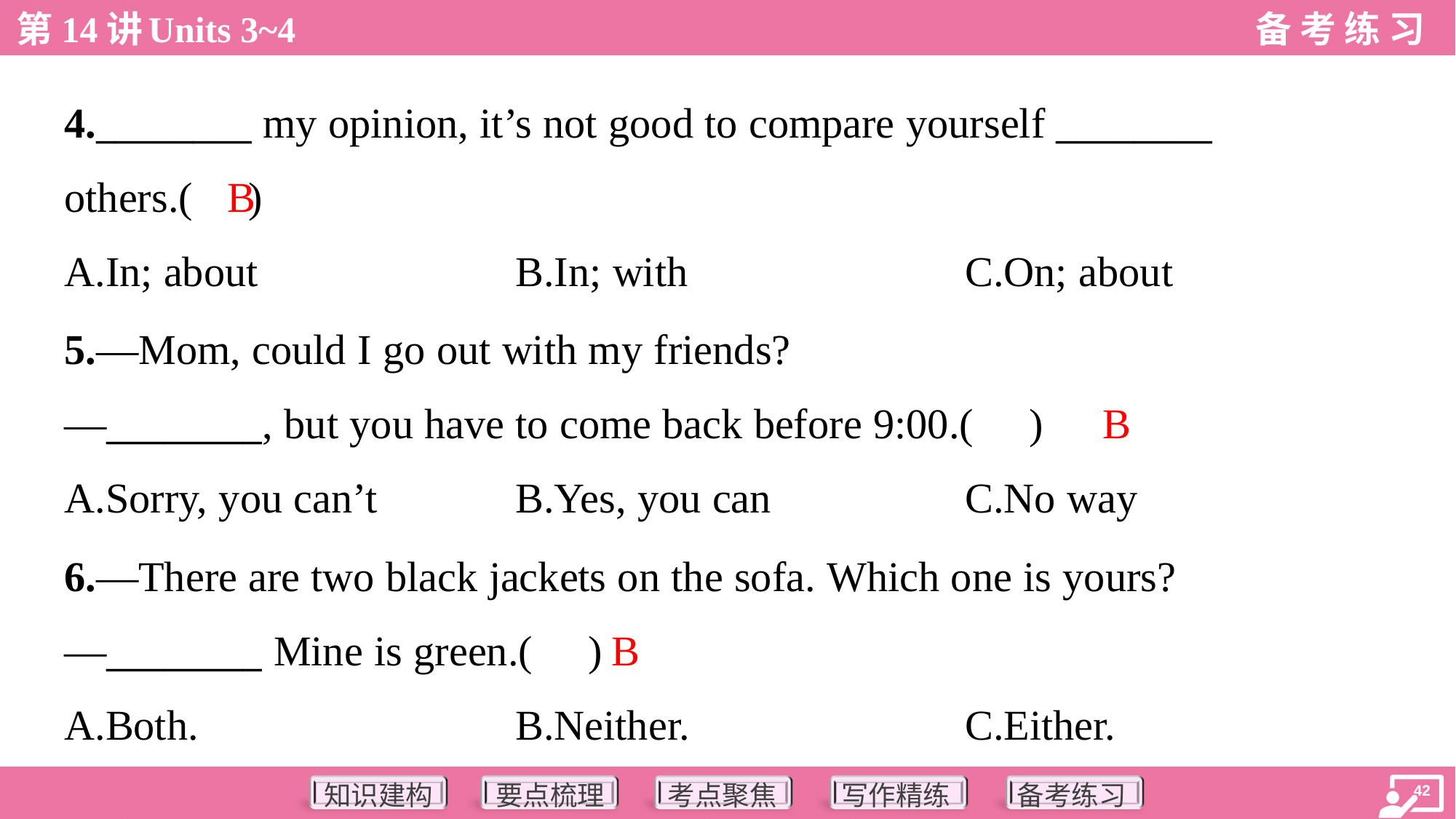

4.________ my opinion, it’s not good to compare yourself ________
others.(     )
B
A.In; about	B.In; with	C.On; about
5.—Mom, could I go out with my friends?
—________, but you have to come back before 9:00.(     )
B
A.Sorry, you can’t	B.Yes, you can	C.No way
6.—There are two black jackets on the sofa. Which one is yours?
—________ Mine is green.(     )
B
A.Both.	B.Neither.	C.Either.